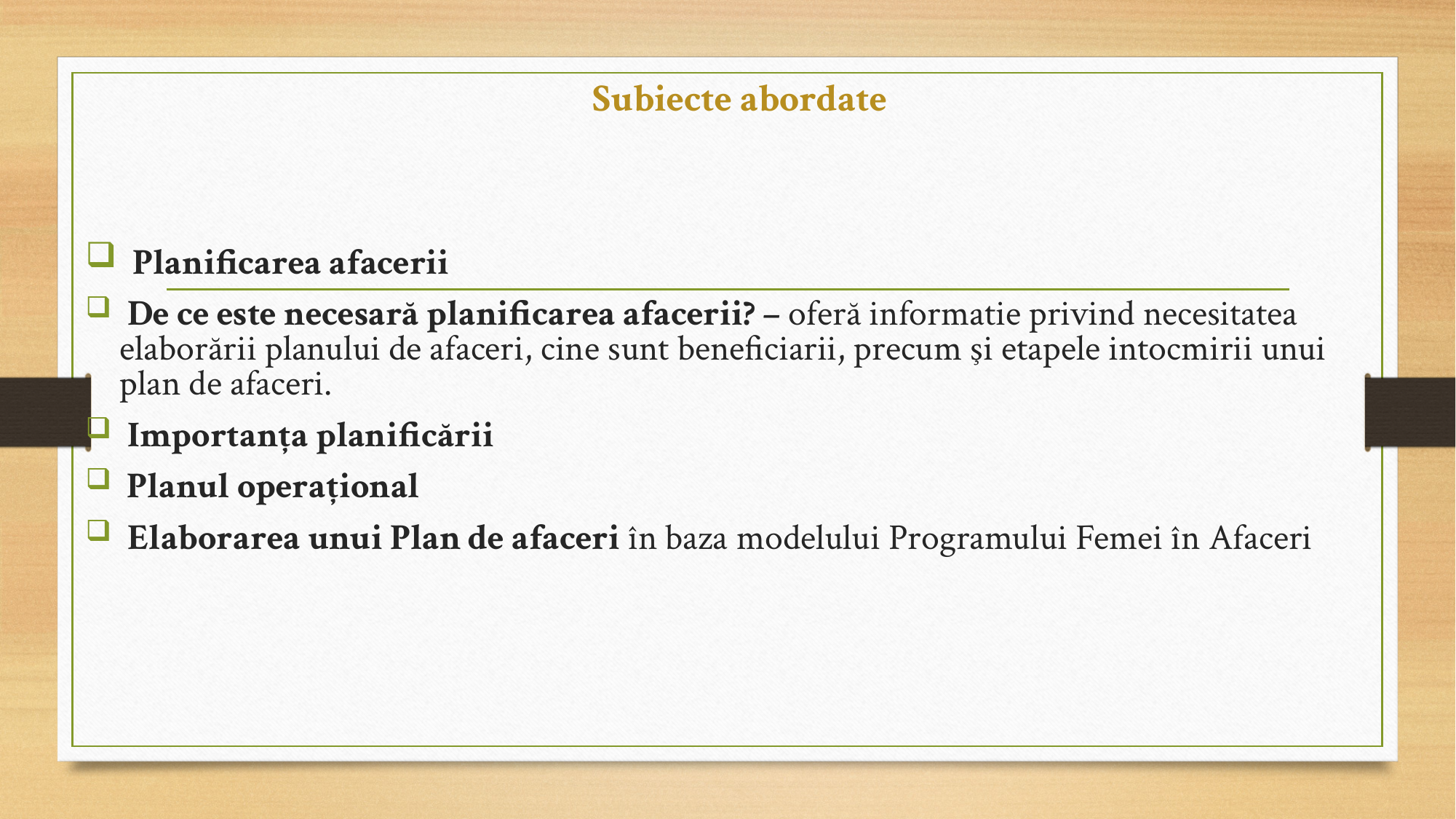

# Subiecte abordate
  Planificarea afacerii
 De ce este necesară planificarea afacerii? – oferă informatie privind necesitatea elaborării planului de afaceri, cine sunt beneficiarii, precum şi etapele intocmirii unui plan de afaceri.
 Importanța planificării
 Planul operațional
 Elaborarea unui Plan de afaceri în baza modelului Programului Femei în Afaceri